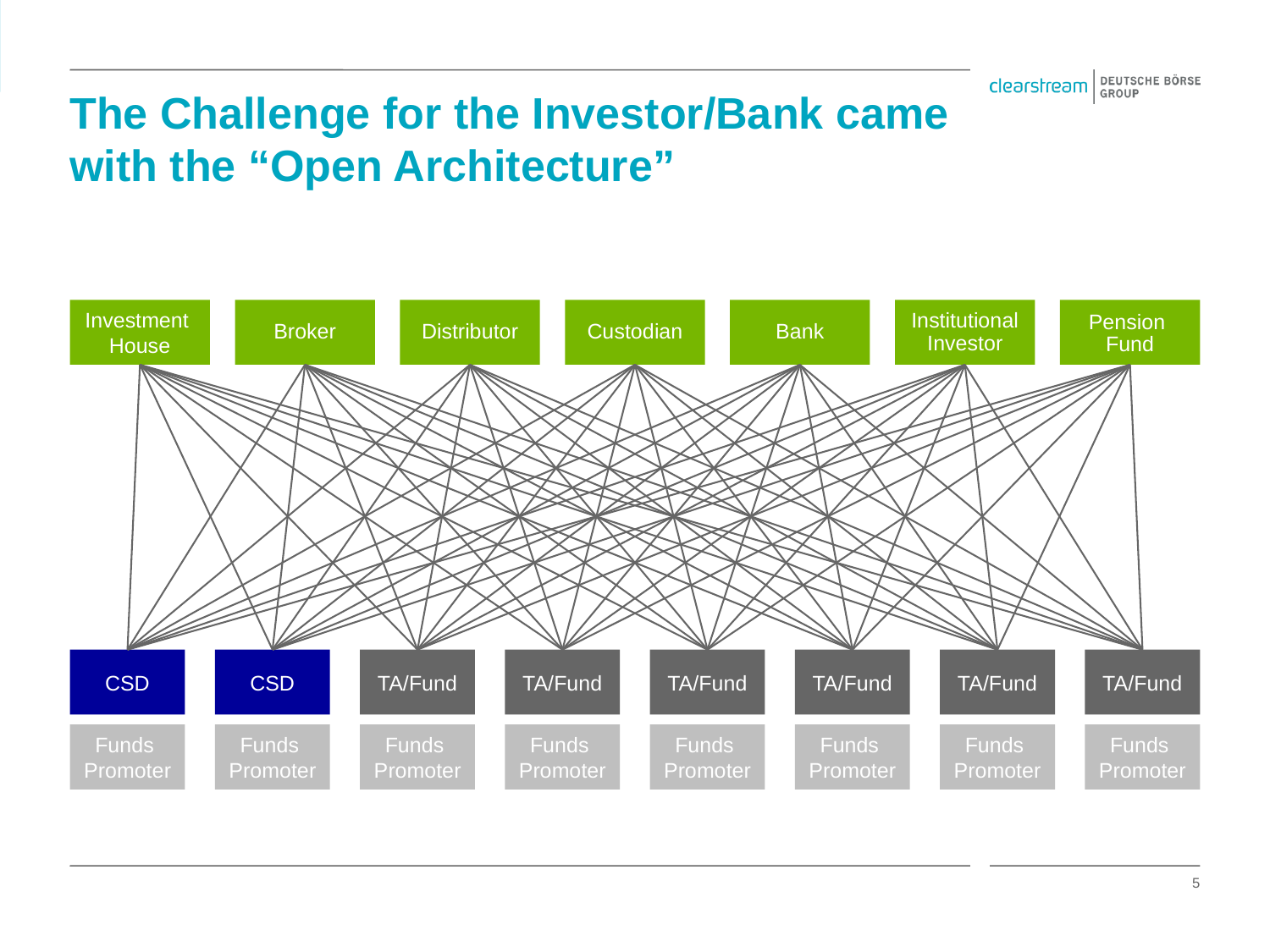

# The Challenge for the Investor/Bank came with the “Open Architecture”
Investment
House
Broker
Distributor
Custodian
Bank
Institutional Investor
Pension
Fund
CSD
CSD
TA/Fund
TA/Fund
TA/Fund
TA/Fund
TA/Fund
TA/Fund
Funds
Promoter
Funds
Promoter
Funds
Promoter
Funds
Promoter
Funds
Promoter
Funds
Promoter
Funds
Promoter
Funds
Promoter
5